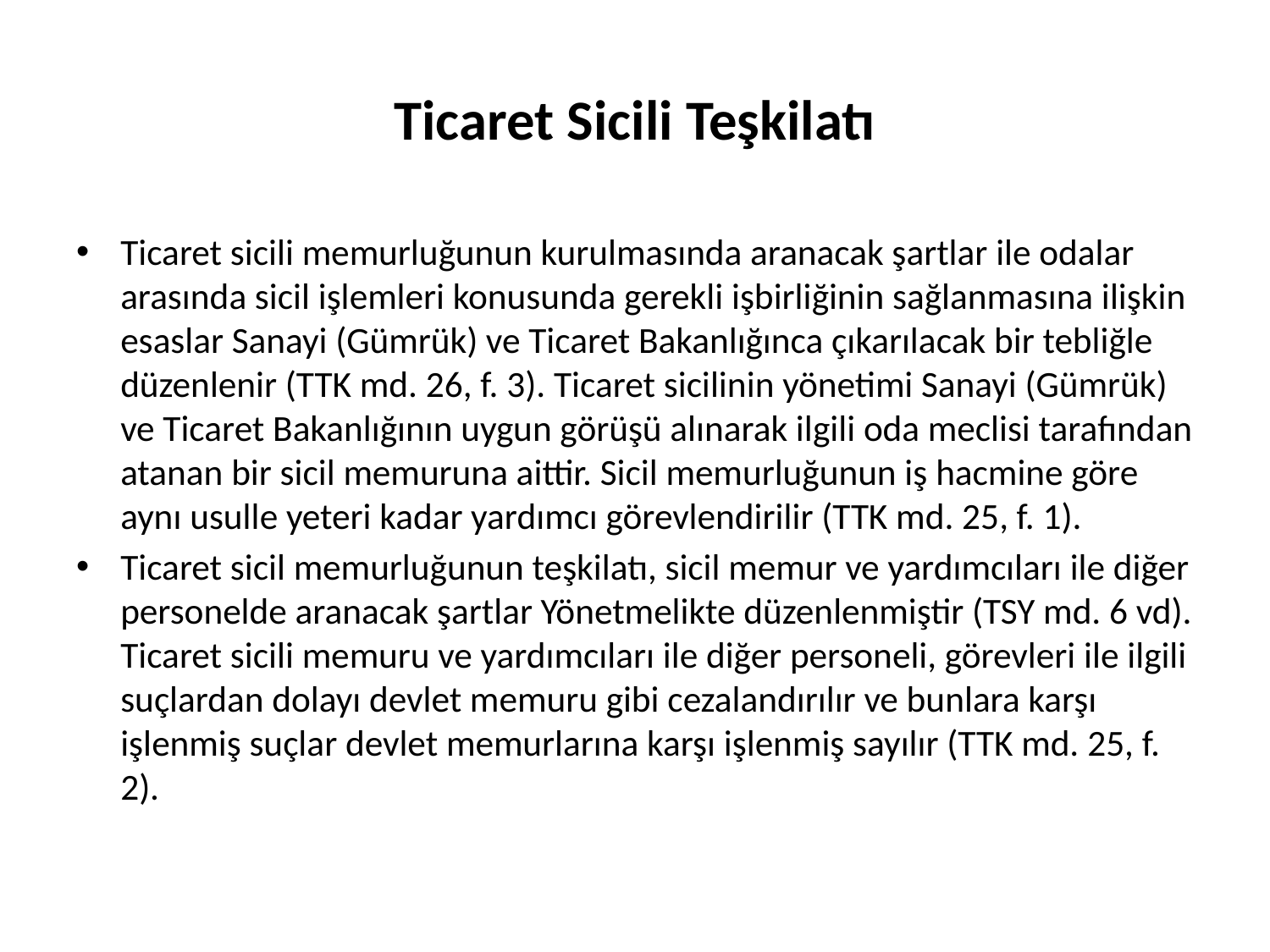

# Ticaret Sicili Teşkilatı
Ticaret sicili memurluğunun kurulmasında aranacak şartlar ile odalar arasında sicil işlemleri konusunda gerekli işbirliğinin sağlanmasına ilişkin esaslar Sanayi (Gümrük) ve Ticaret Bakanlığınca çıkarılacak bir tebliğle düzenlenir (TTK md. 26, f. 3). Ticaret sicilinin yönetimi Sanayi (Gümrük) ve Ticaret Bakanlığının uygun görüşü alınarak ilgili oda meclisi tarafından atanan bir sicil memuruna aittir. Sicil memurluğunun iş hacmine göre aynı usulle yeteri kadar yardımcı görevlendirilir (TTK md. 25, f. 1).
Ticaret sicil memurluğunun teşkilatı, sicil memur ve yardımcıları ile diğer personelde aranacak şartlar Yönetmelikte düzenlenmiştir (TSY md. 6 vd). Ticaret sicili memuru ve yardımcıları ile diğer personeli, görevleri ile ilgili suçlardan dolayı devlet memuru gibi cezalandırılır ve bunlara karşı işlenmiş suçlar devlet memurlarına karşı işlenmiş sayılır (TTK md. 25, f. 2).